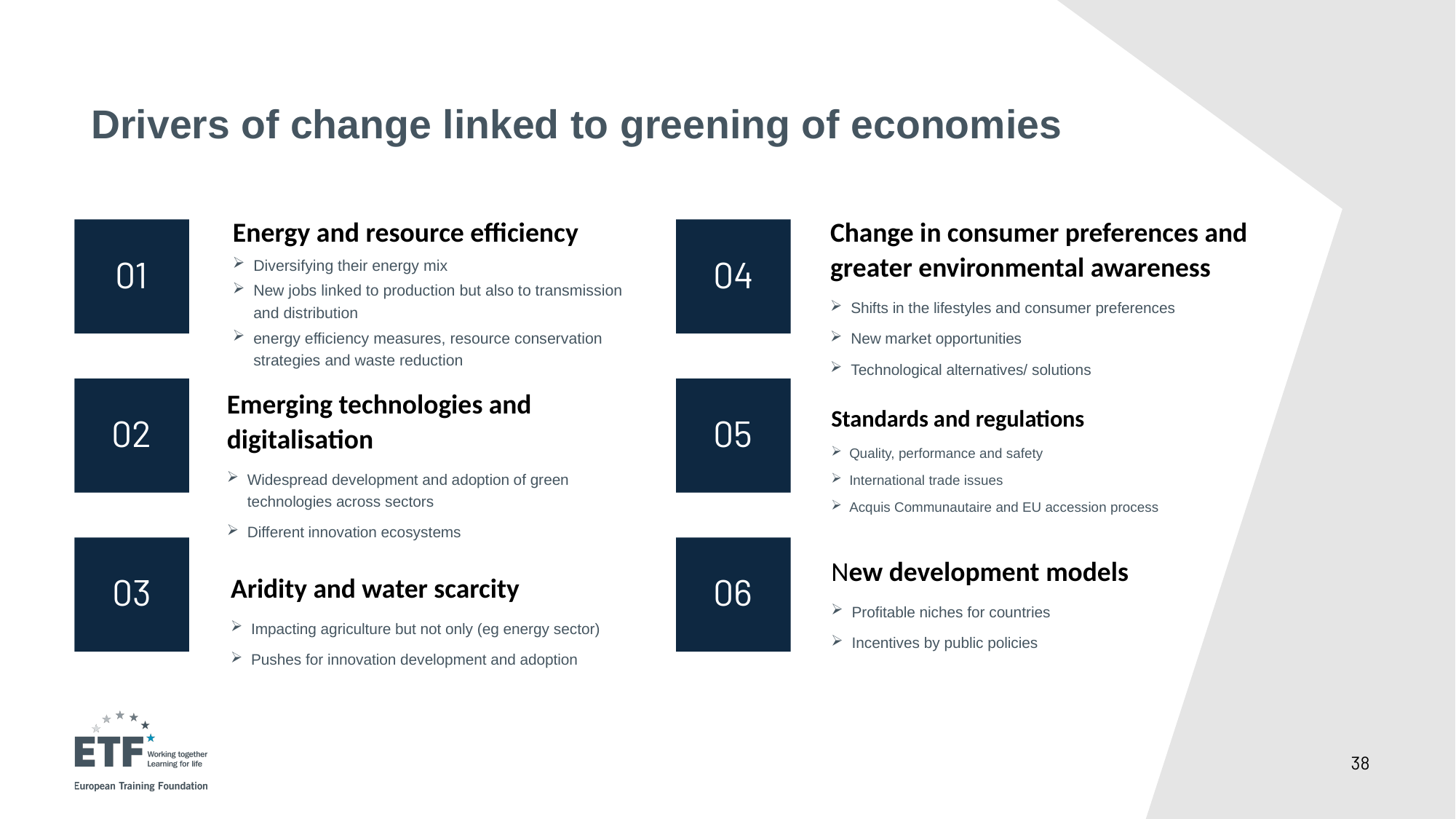

Drivers of change linked to greening of economies
Energy and resource efficiency
Diversifying their energy mix
New jobs linked to production but also to transmission and distribution
energy efficiency measures, resource conservation strategies and waste reduction
Change in consumer preferences and greater environmental awareness
Shifts in the lifestyles and consumer preferences
New market opportunities
Technological alternatives/ solutions

01
04
02
05
Emerging technologies and digitalisation
Widespread development and adoption of green technologies across sectors
Different innovation ecosystems

Standards and regulations
Quality, performance and safety
International trade issues
Acquis Communautaire and EU accession process
03
06
New development models
Profitable niches for countries
Incentives by public policies
Aridity and water scarcity
Impacting agriculture but not only (eg energy sector)
Pushes for innovation development and adoption

38